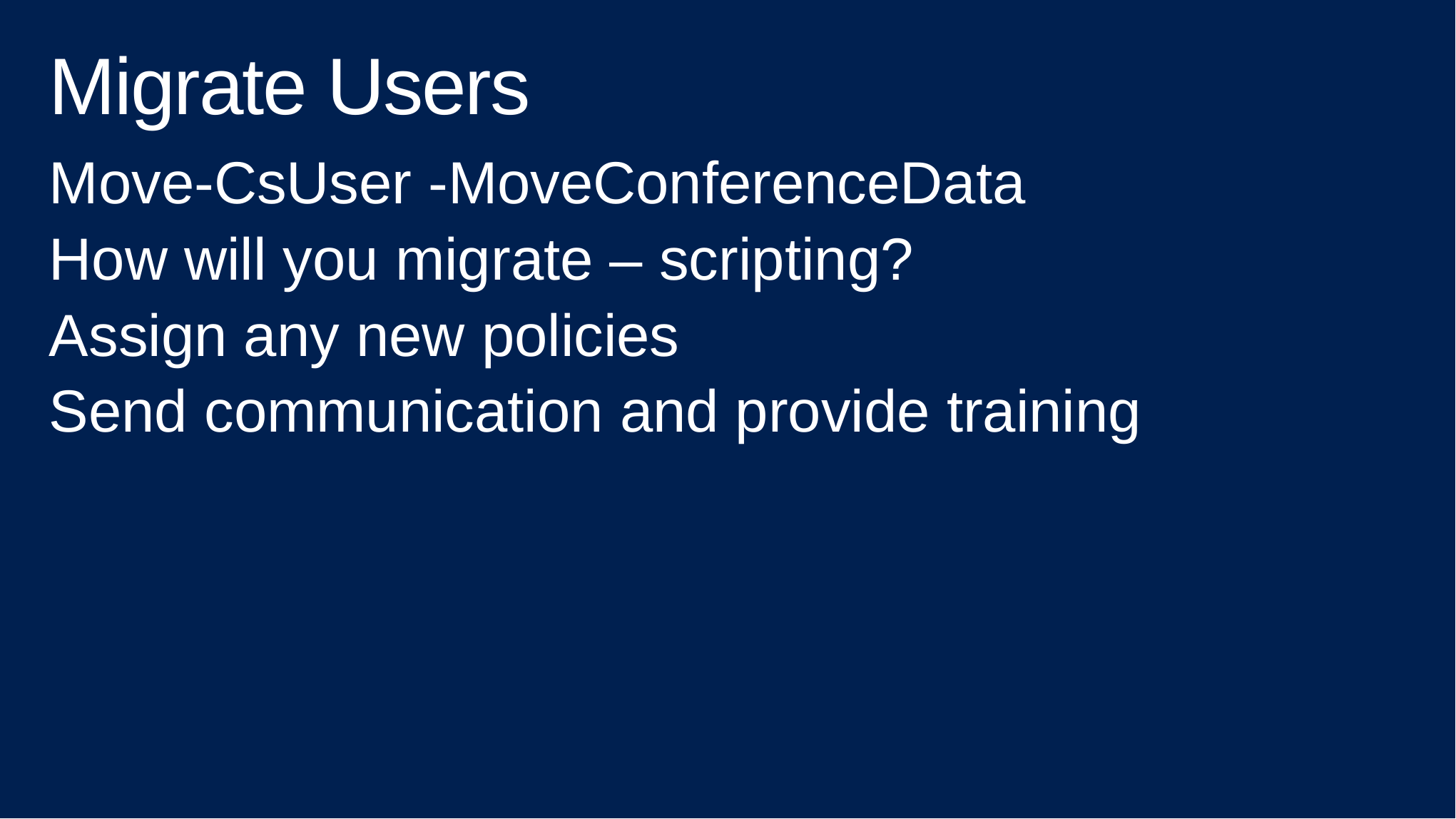

# Migrate Users
Move-CsUser -MoveConferenceData
How will you migrate – scripting?
Assign any new policies
Send communication and provide training